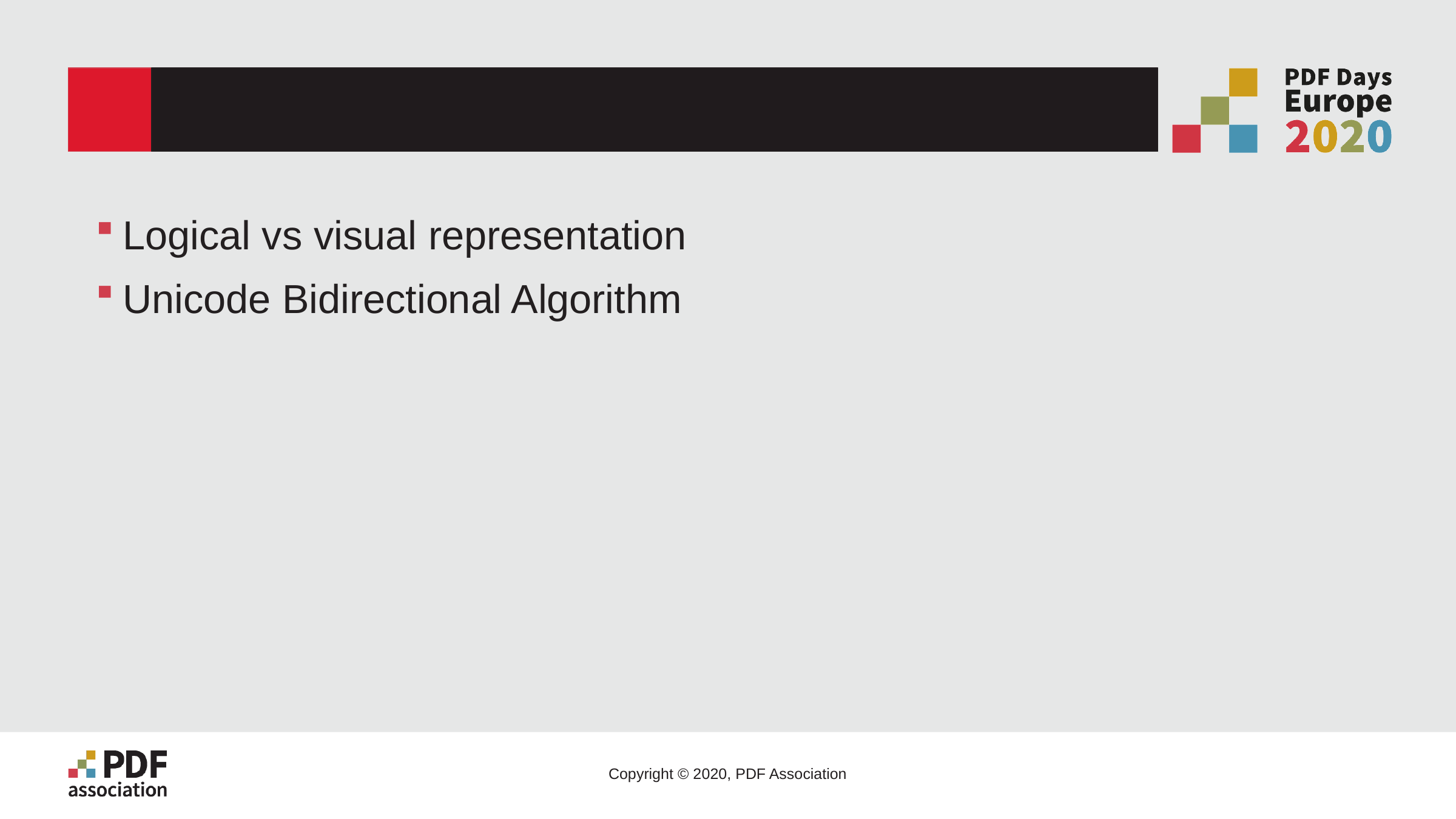

# Bidi algorithm
Logical vs visual representation
Unicode Bidirectional Algorithm

7
Copyright © 2020, PDF Association